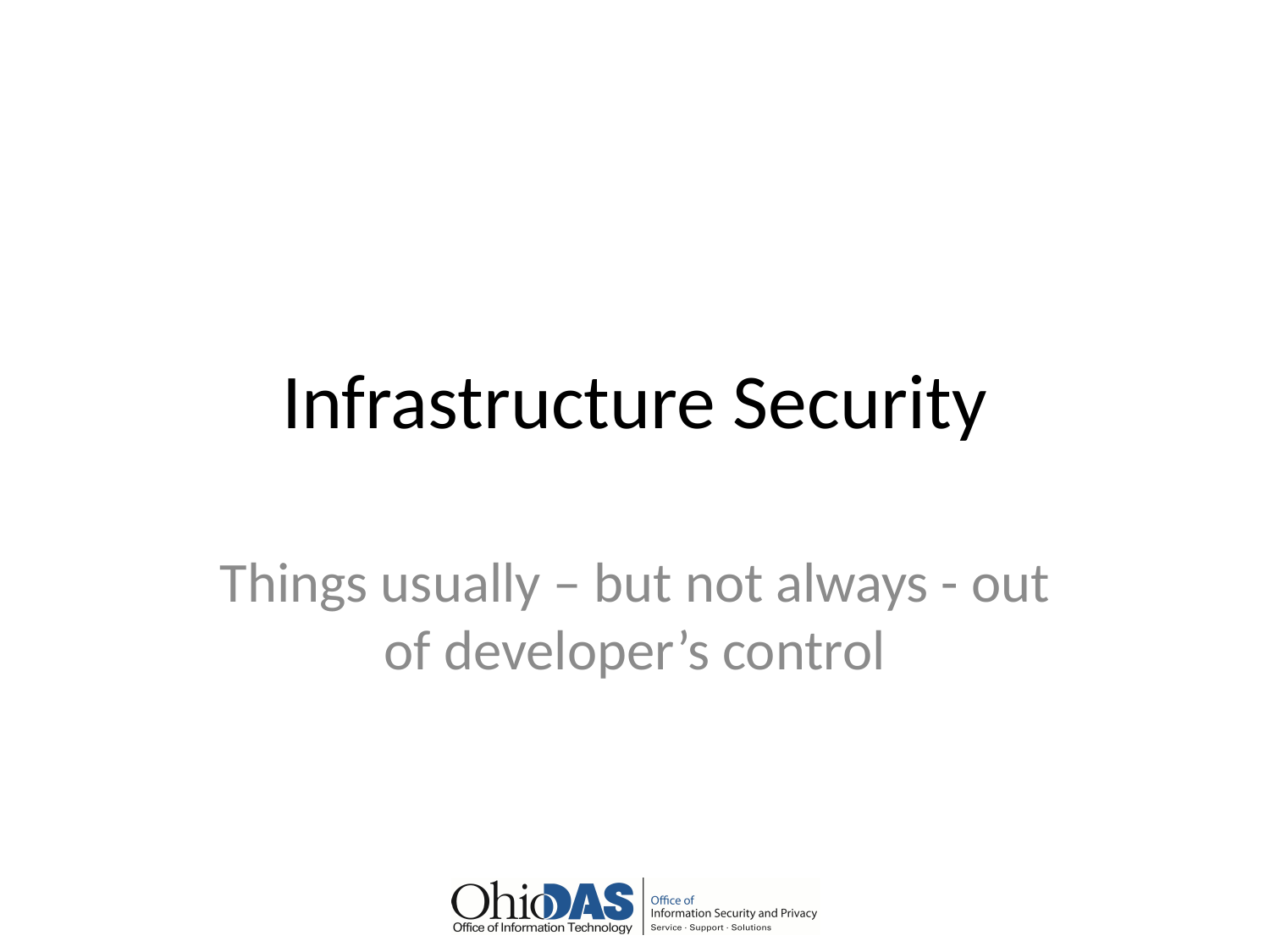

# Infrastructure Security
Things usually – but not always - out of developer’s control